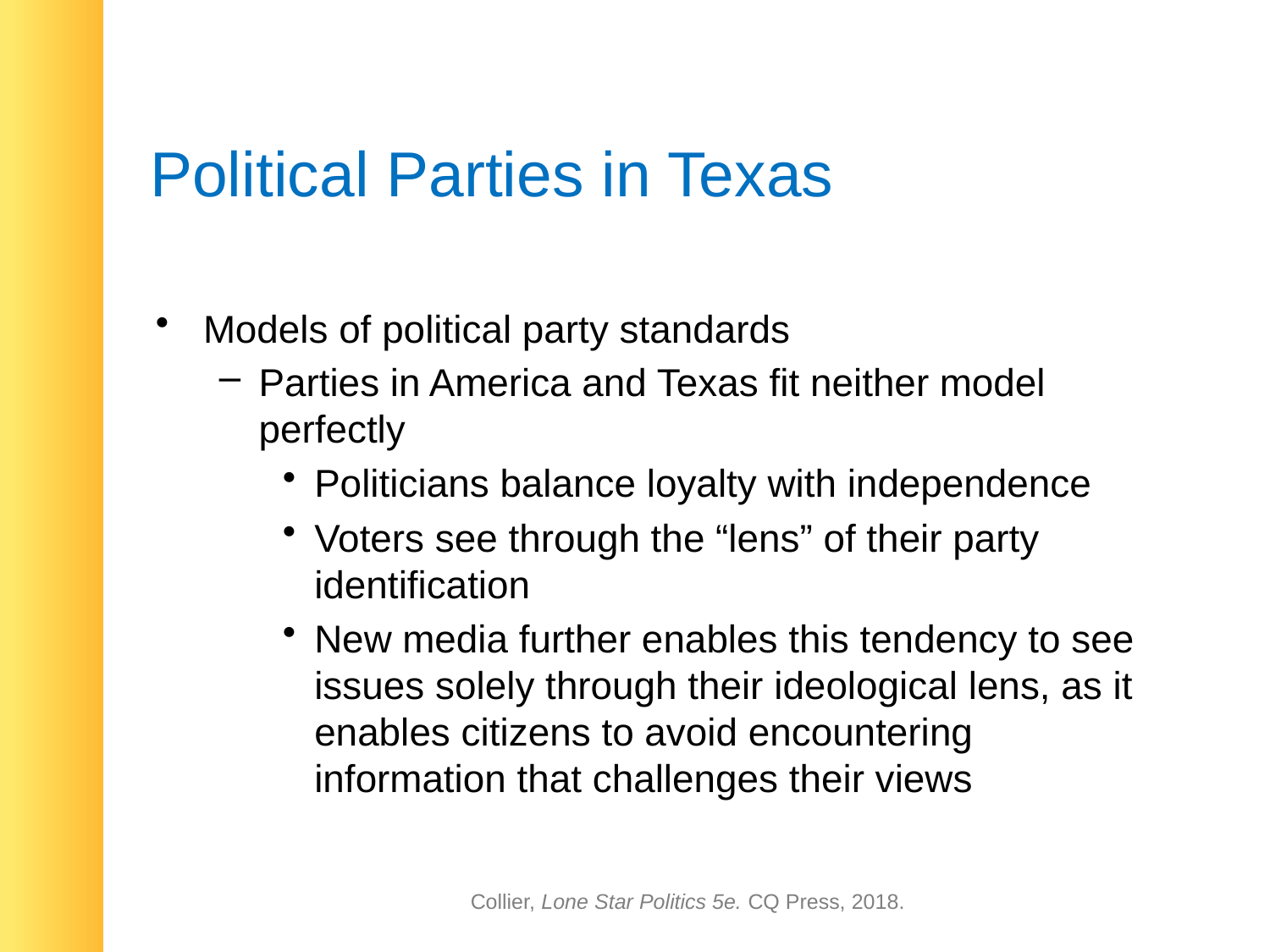

# Political Parties in Texas
Models of political party standards
Parties in America and Texas fit neither model perfectly
Politicians balance loyalty with independence
Voters see through the “lens” of their party identification
New media further enables this tendency to see issues solely through their ideological lens, as it enables citizens to avoid encountering information that challenges their views
Collier, Lone Star Politics 5e. CQ Press, 2018.